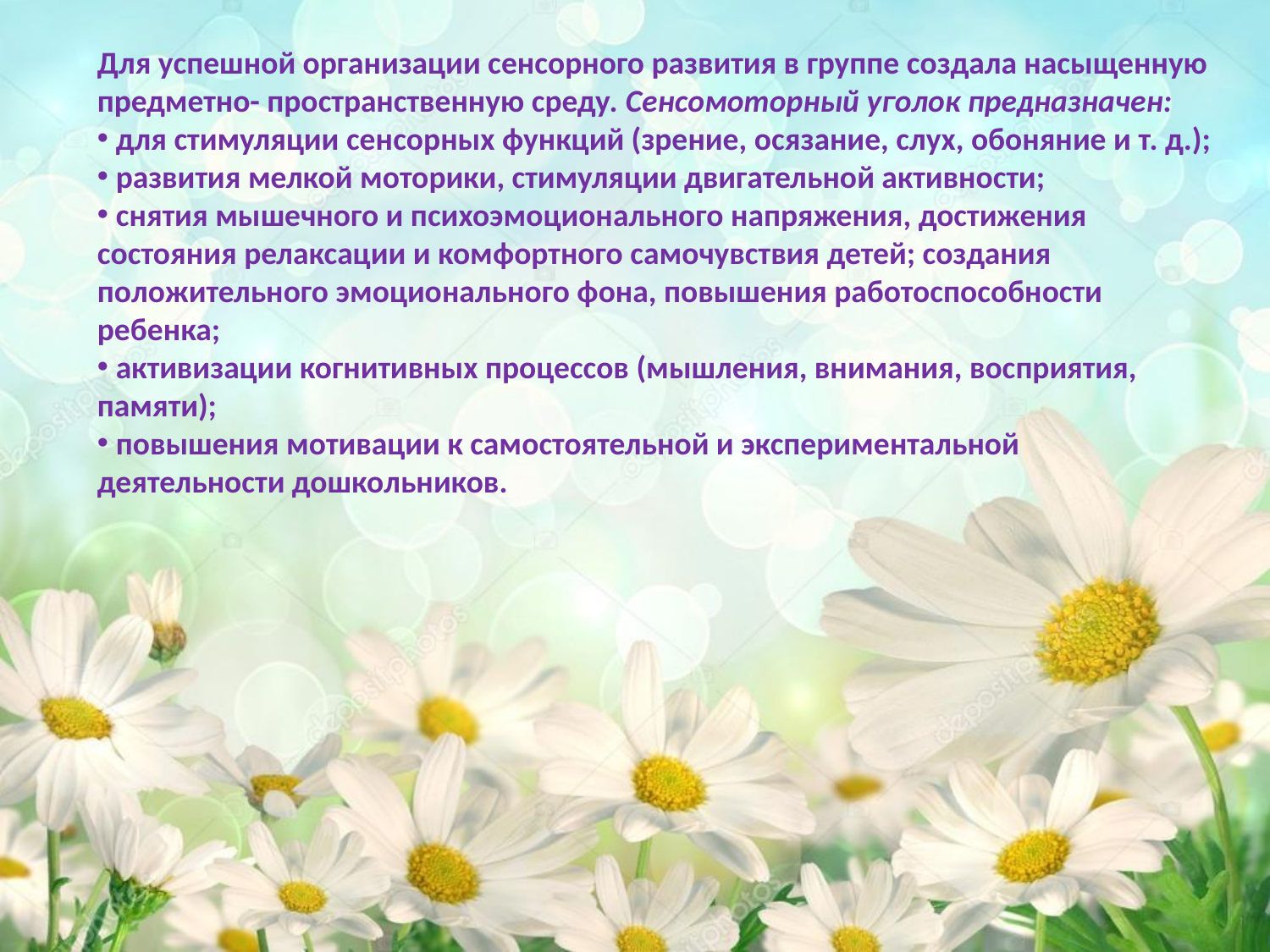

Для успешной организации сенсорного развития в группе создала насыщенную предметно- пространственную среду. Сенсомоторный уголок предназначен:
 для стимуляции сенсорных функций (зрение, осязание, слух, обоняние и т. д.);
 развития мелкой моторики, стимуляции двигательной активности;
 снятия мышечного и психоэмоционального напряжения, достижения состояния релаксации и комфортного самочувствия детей; создания положительного эмоционального фона, повышения работоспособности ребенка;
 активизации когнитивных процессов (мышления, внимания, восприятия, памяти);
 повышения мотивации к самостоятельной и экспериментальной деятельности дошкольников.